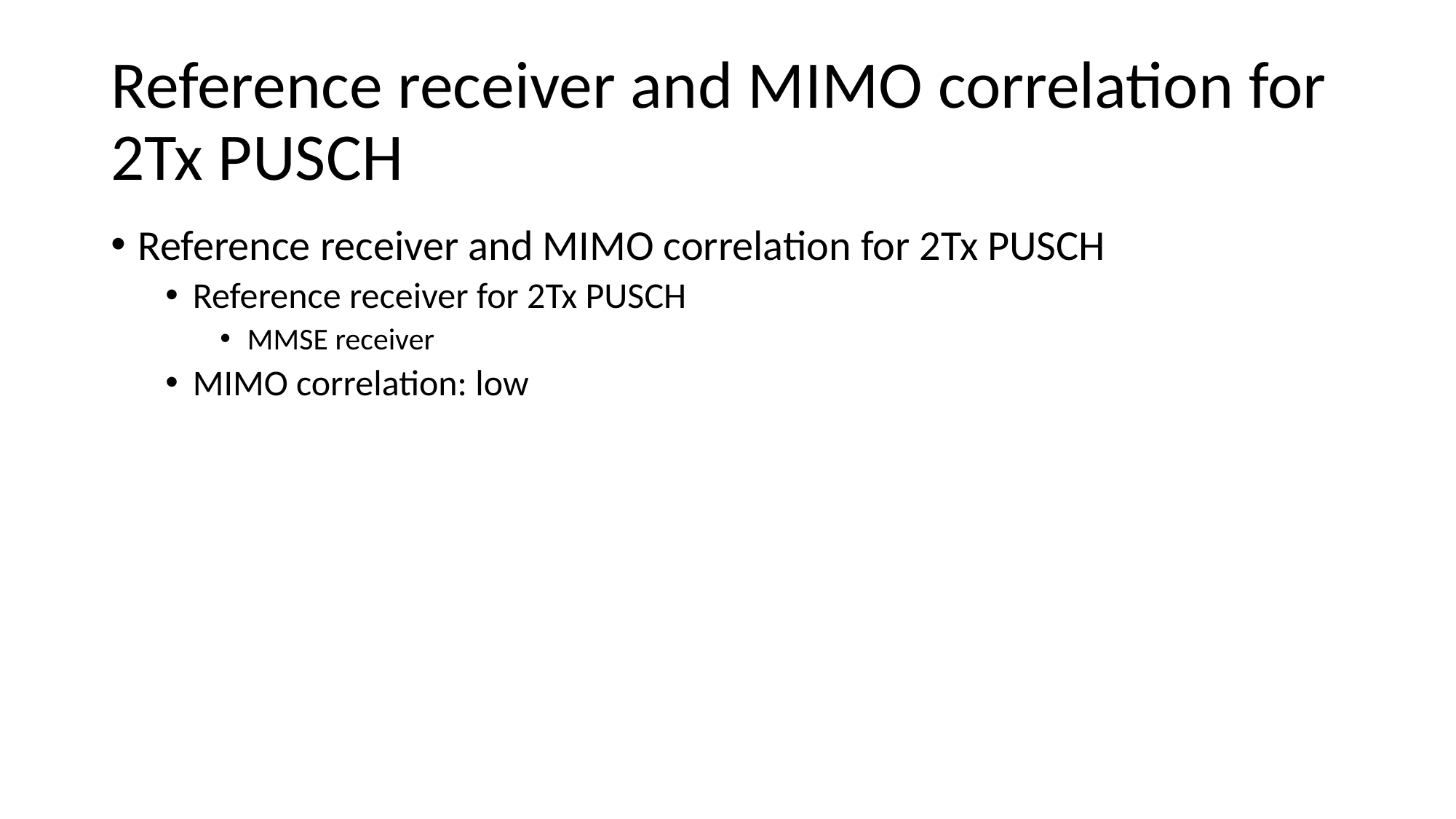

# Reference receiver and MIMO correlation for 2Tx PUSCH
Reference receiver and MIMO correlation for 2Tx PUSCH
Reference receiver for 2Tx PUSCH
MMSE receiver
MIMO correlation: low